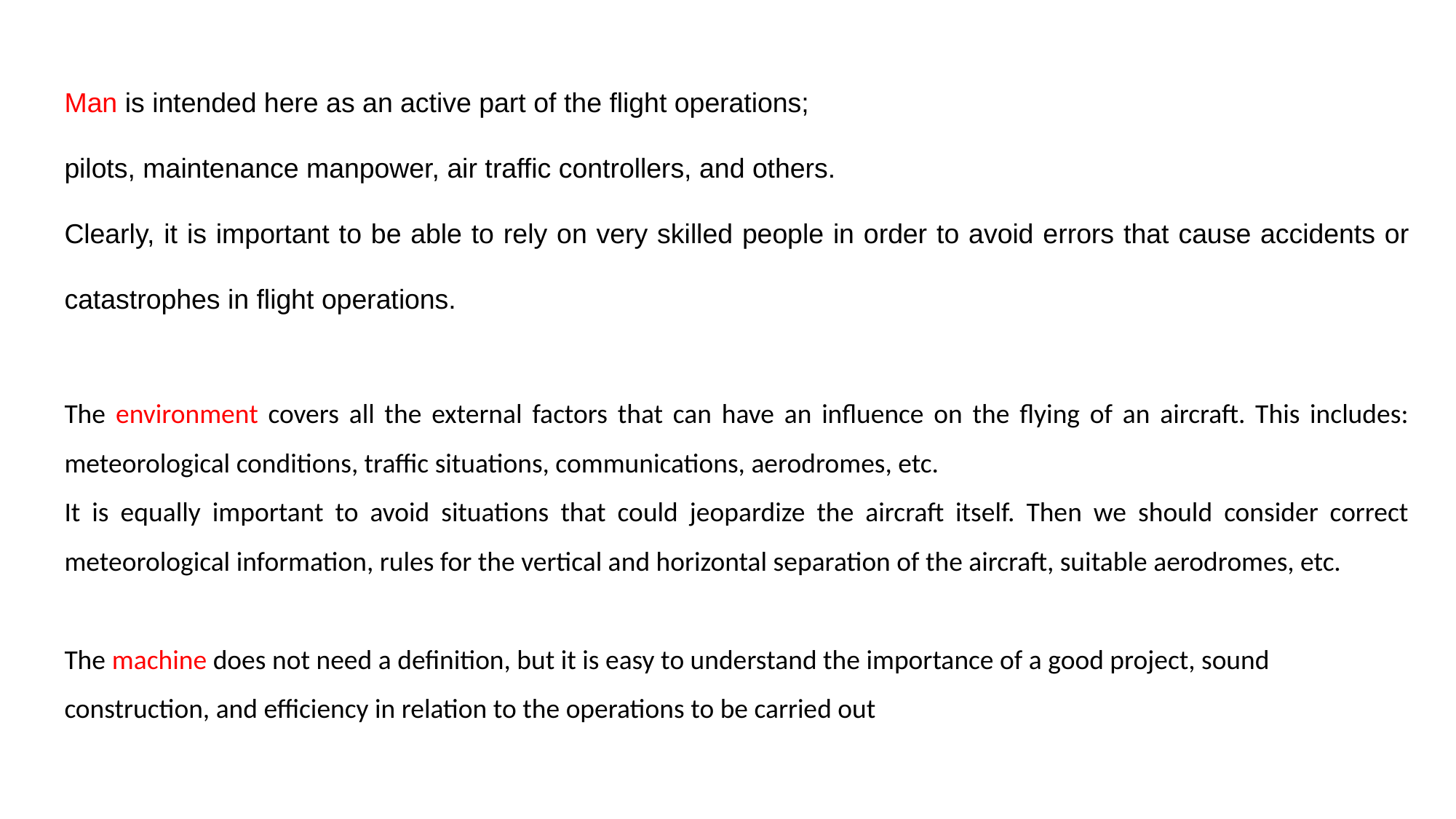

Man is intended here as an active part of the flight operations;
pilots, maintenance manpower, air traffic controllers, and others.
Clearly, it is important to be able to rely on very skilled people in order to avoid errors that cause accidents or catastrophes in flight operations.

The environment covers all the external factors that can have an influence on the flying of an aircraft. This includes: meteorological conditions, traffic situations, communications, aerodromes, etc.
It is equally important to avoid situations that could jeopardize the aircraft itself. Then we should consider correct meteorological information, rules for the vertical and horizontal separation of the aircraft, suitable aerodromes, etc.

The machine does not need a definition, but it is easy to understand the importance of a good project, sound construction, and efficiency in relation to the operations to be carried out